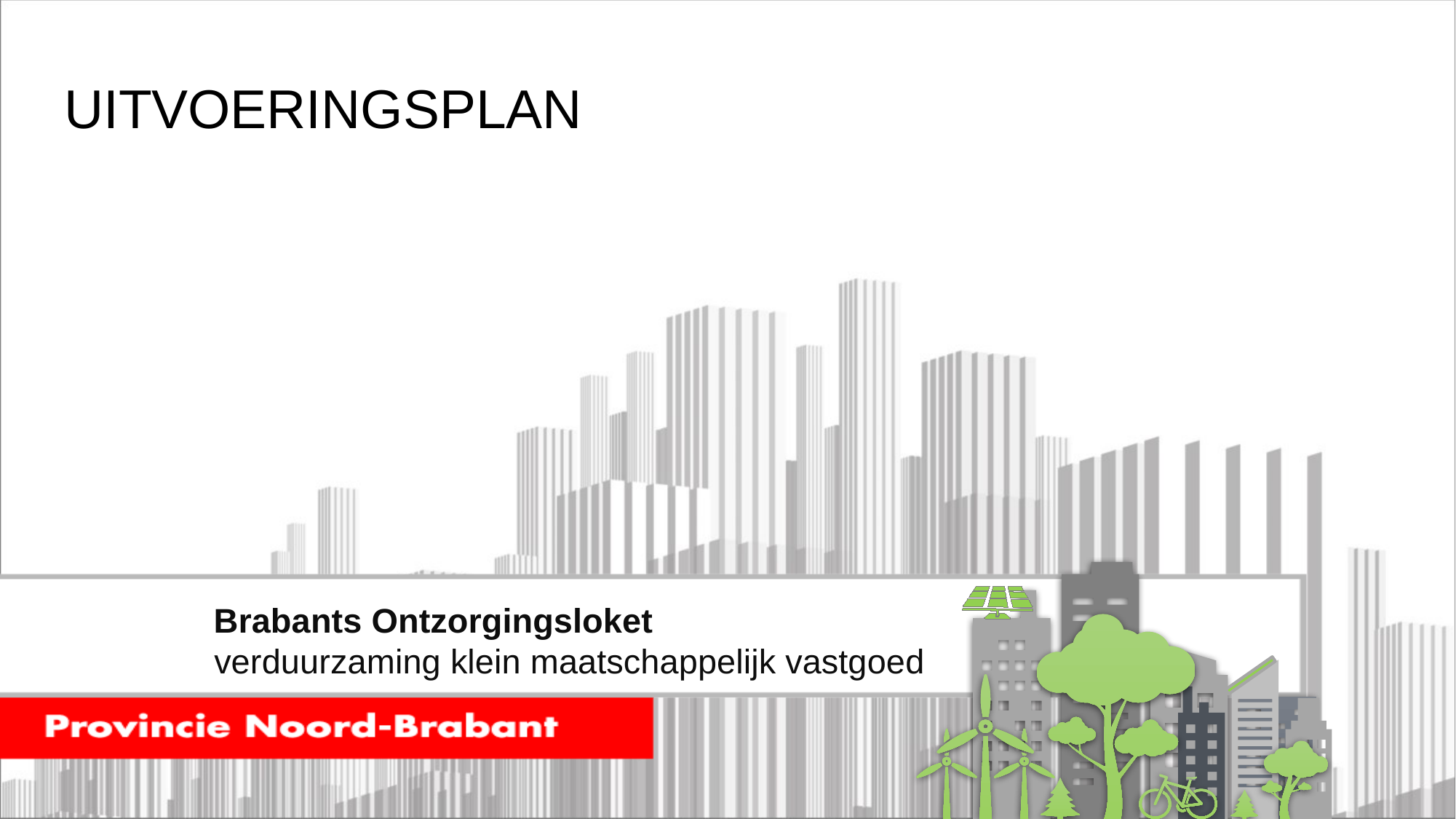

UITVOERINGSPLAN

# Brabants Ontzorgingsloket
 verduurzaming klein maatschappelijk vastgoed